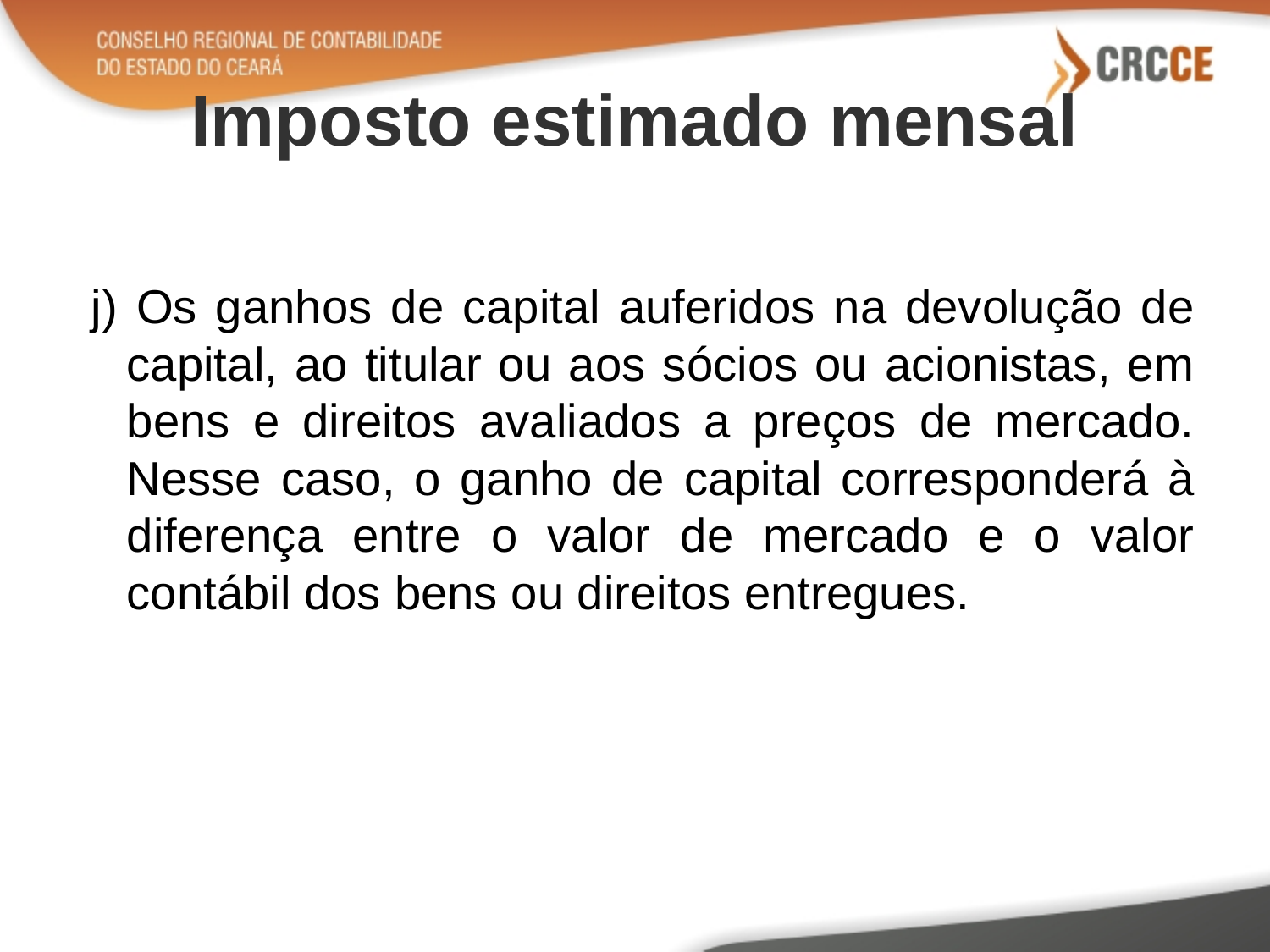

# Imposto estimado mensal

j) Os ganhos de capital auferidos na devolução de capital, ao titular ou aos sócios ou acionistas, em bens e direitos avaliados a preços de mercado. Nesse caso, o ganho de capital corresponderá à diferença entre o valor de mercado e o valor contábil dos bens ou direitos entregues.